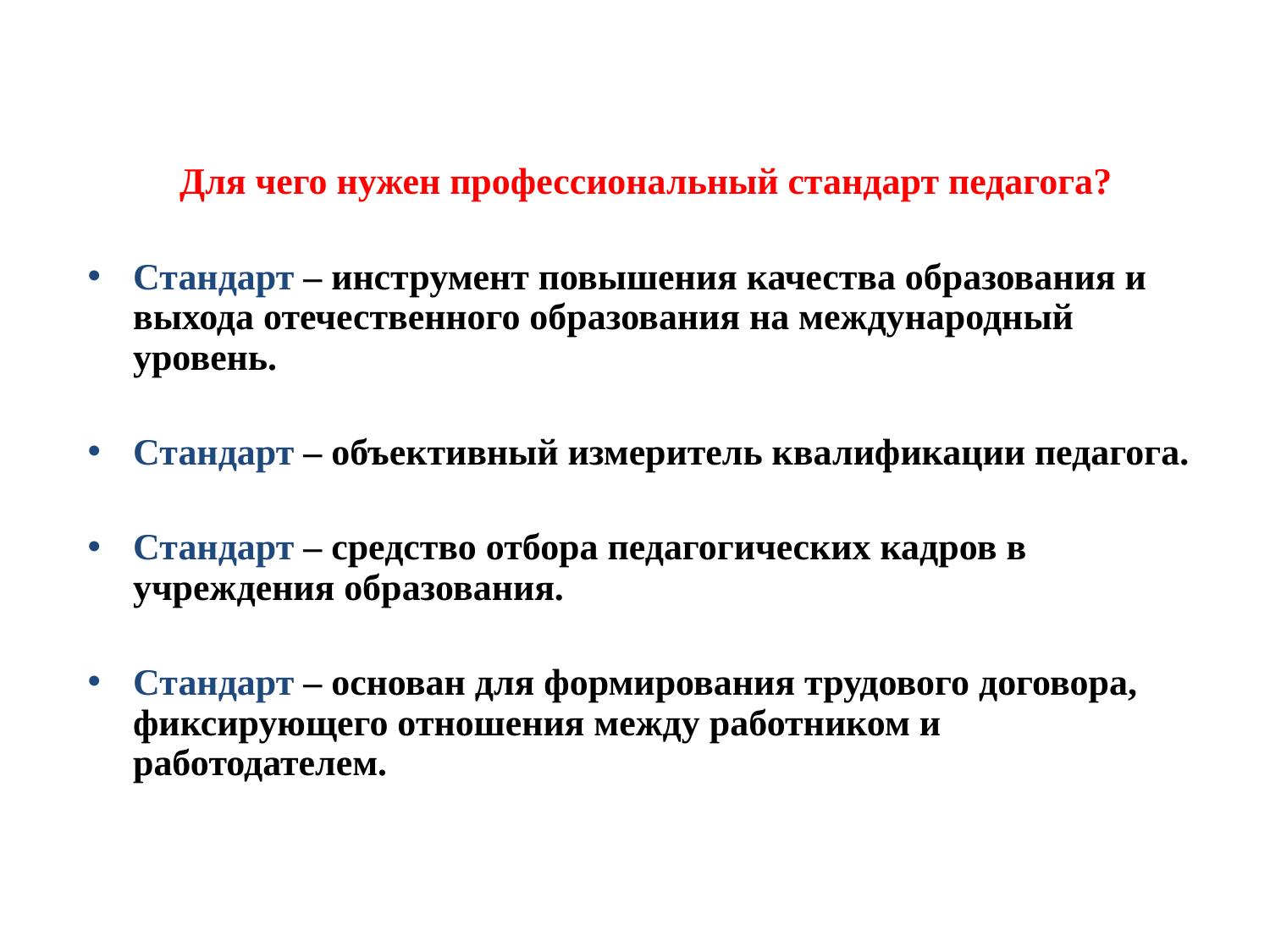

Для чего нужен профессиональный стандарт педагога?

Стандарт – инструмент повышения качества образования и выхода отечественного образования на международный уровень.

Стандарт – объективный измеритель квалификации педагога.

Стандарт – средство отбора педагогических кадров в учреждения образования.

Стандарт – основан для формирования трудового договора, фиксирующего отношения между работником и работодателем.